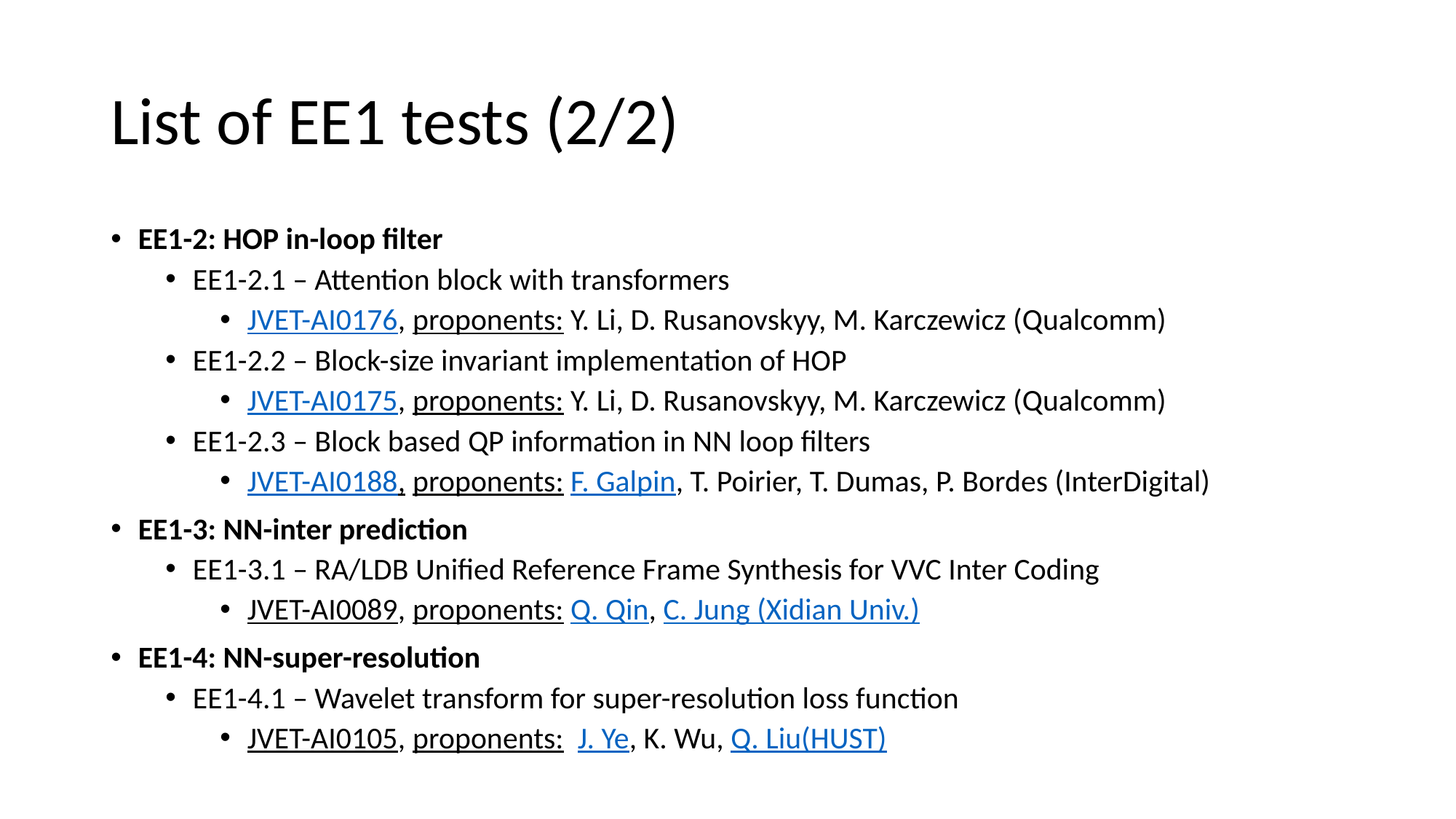

# List of EE1 tests (2/2)
EE1-2: HOP in-loop filter
EE1-2.1 – Attention block with transformers
JVET-AI0176, proponents: Y. Li, D. Rusanovskyy, M. Karczewicz (Qualcomm)
EE1-2.2 – Block-size invariant implementation of HOP
JVET-AI0175, proponents: Y. Li, D. Rusanovskyy, M. Karczewicz (Qualcomm)
EE1-2.3 – Block based QP information in NN loop filters
JVET-AI0188, proponents: F. Galpin, T. Poirier, T. Dumas, P. Bordes (InterDigital)
EE1-3: NN-inter prediction
EE1-3.1 – RA/LDB Unified Reference Frame Synthesis for VVC Inter Coding
JVET-AI0089, proponents: Q. Qin, C. Jung (Xidian Univ.)
EE1-4: NN-super-resolution
EE1-4.1 – Wavelet transform for super-resolution loss function
JVET-AI0105, proponents:  J. Ye, K. Wu, Q. Liu(HUST)